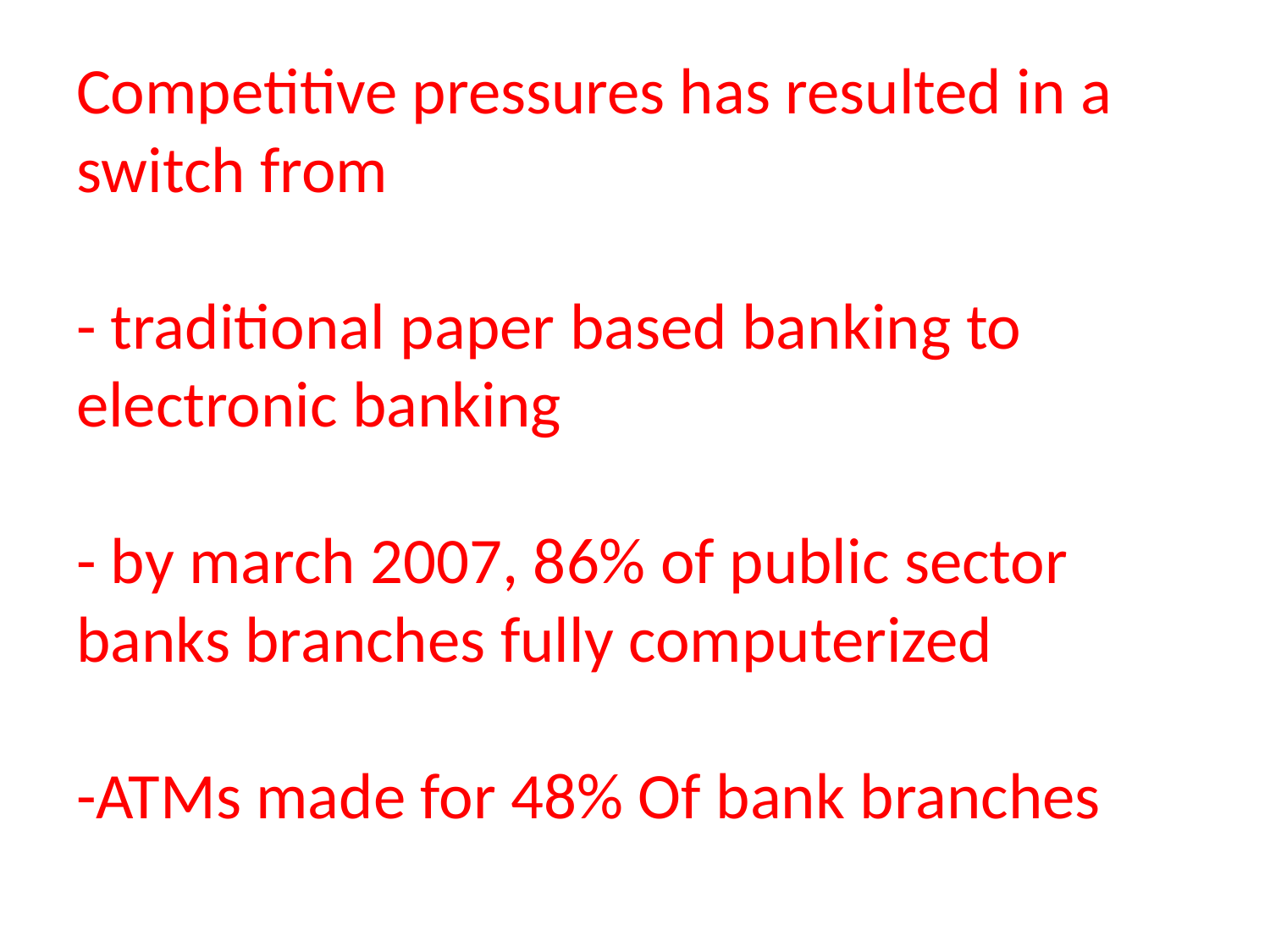

# Competitive pressures has resulted in a switch from - traditional paper based banking to electronic banking - by march 2007, 86% of public sector banks branches fully computerized -ATMs made for 48% Of bank branches